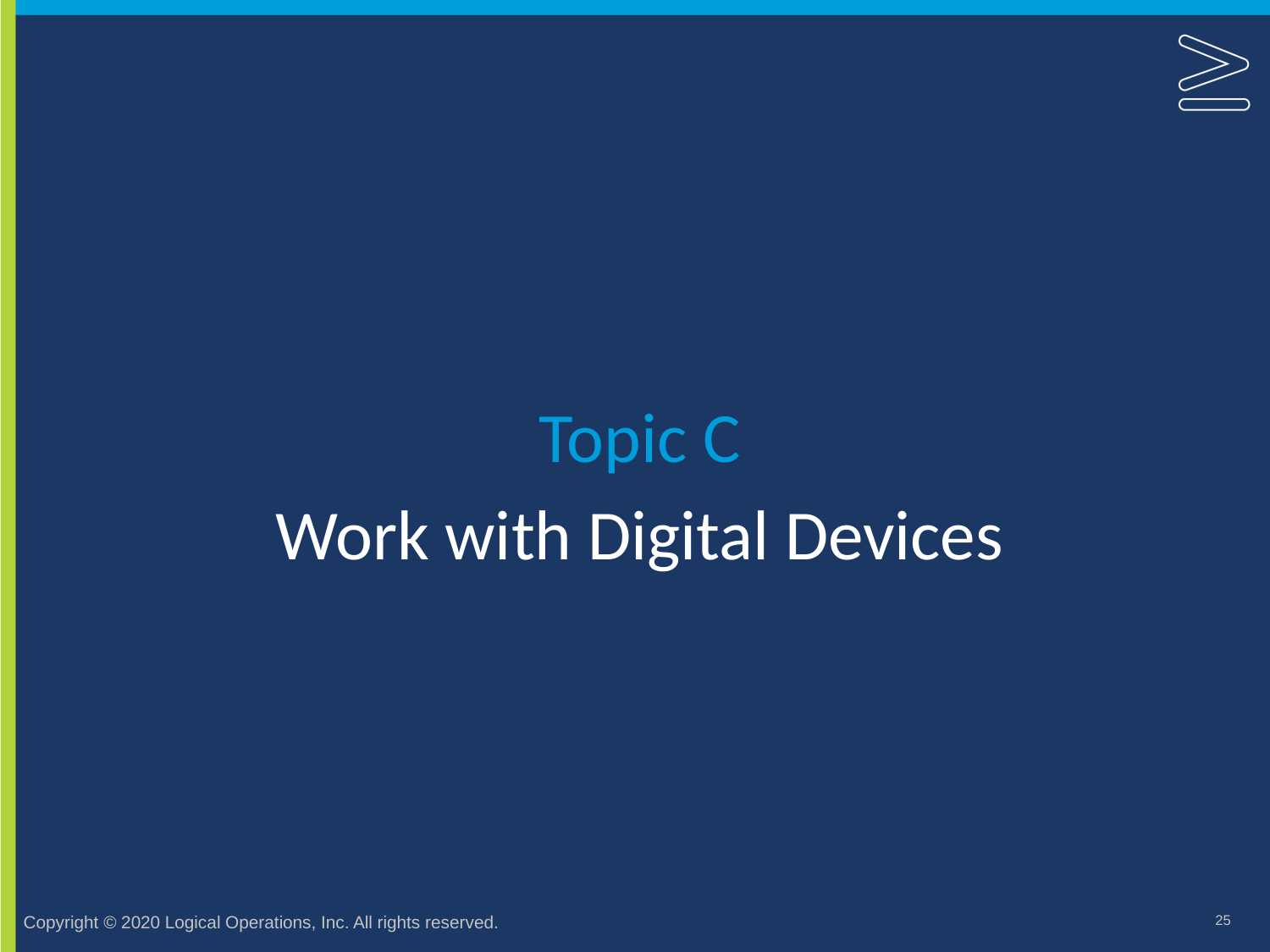

Topic C
# Work with Digital Devices
25